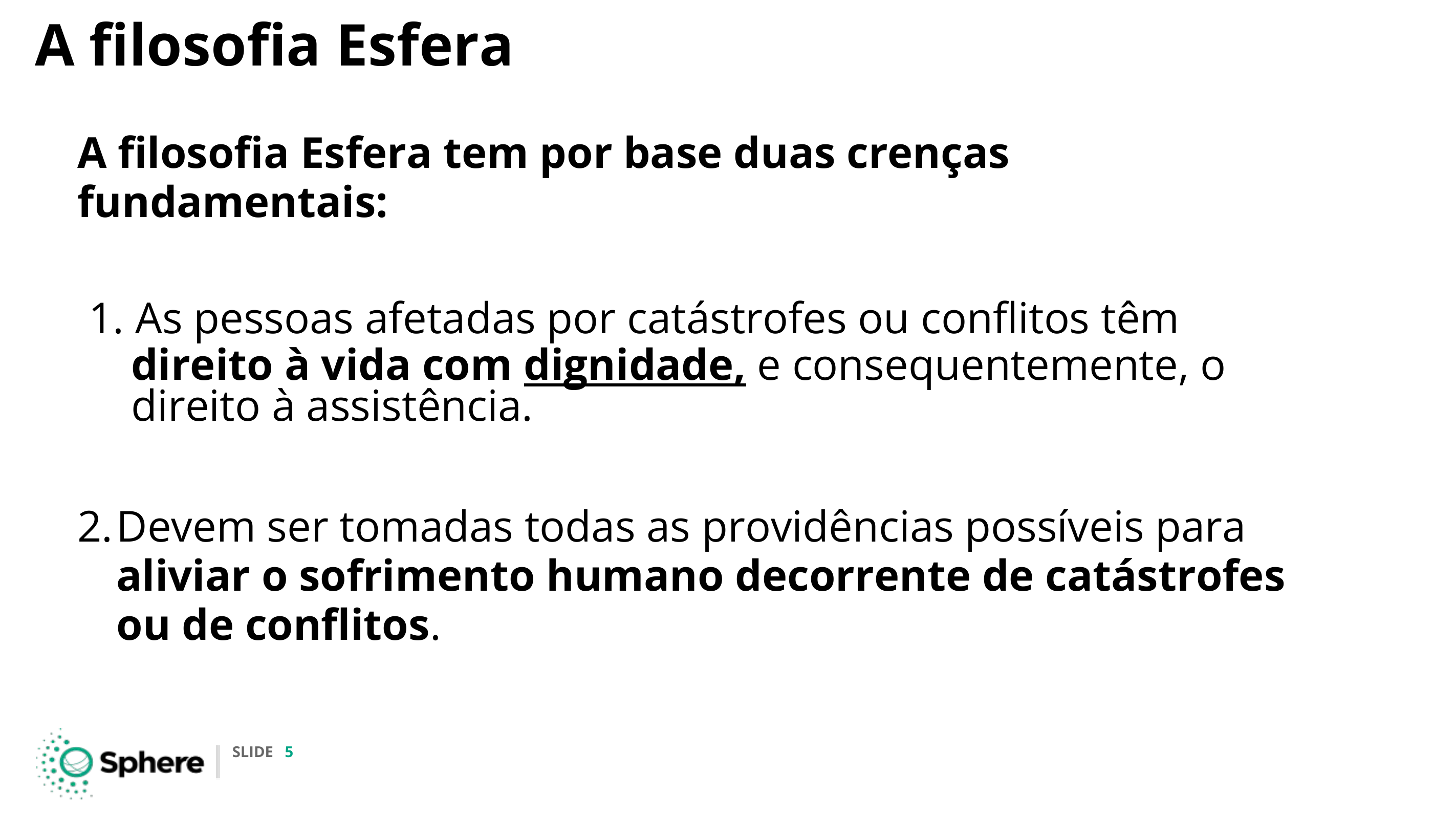

# A ﬁlosoﬁa Esfera
A ﬁlosoﬁa Esfera tem por base duas crenças fundamentais:

As pessoas afetadas por catástrofes ou conﬂitos têm
direito à vida com dignidade, e consequentemente, o direito à assistência.

Devem ser tomadas todas as providências possíveis para aliviar o sofrimento humano decorrente de catástrofes ou de conflitos.
SLIDE   5